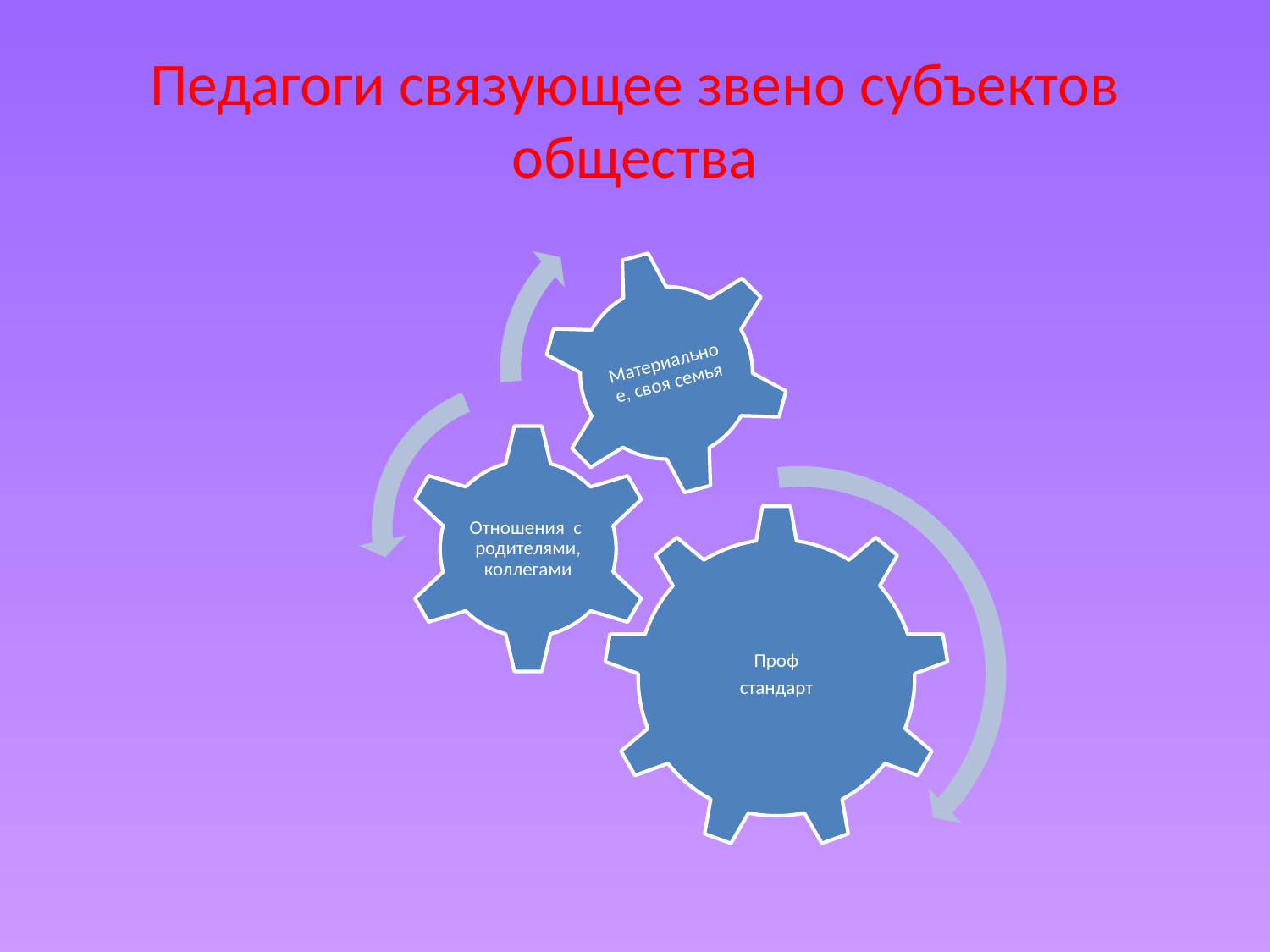

# Педагоги связующее звено субъектов общества
Проф
стандарт
Отношения  с  родителями, коллегами
Материальное, своя семья